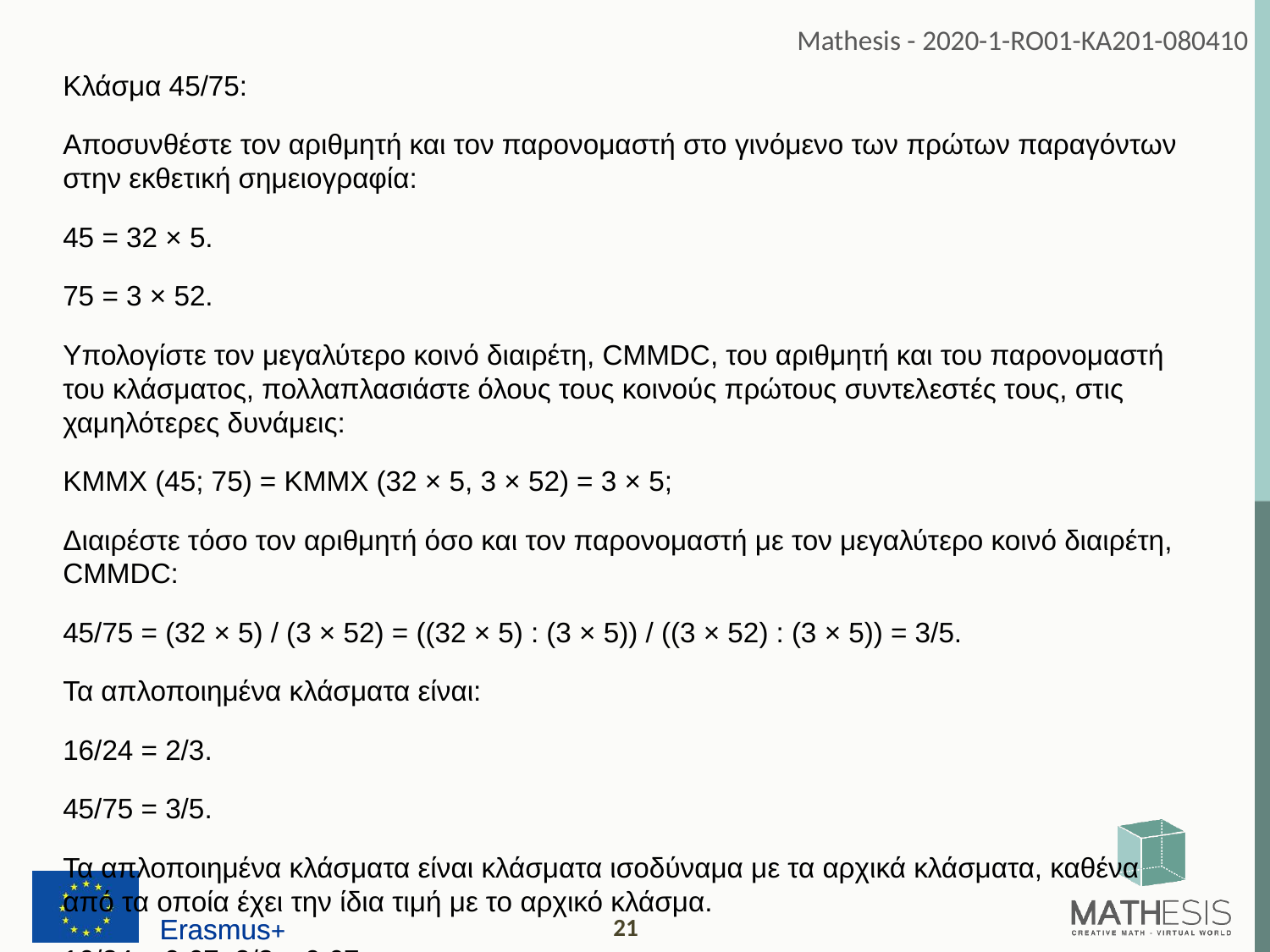

Κλάσμα 45/75:
Αποσυνθέστε τον αριθμητή και τον παρονομαστή στο γινόμενο των πρώτων παραγόντων στην εκθετική σημειογραφία:
45 = 32 × 5.
75 = 3 × 52.
Υπολογίστε τον μεγαλύτερο κοινό διαιρέτη, CMMDC, του αριθμητή και του παρονομαστή του κλάσματος, πολλαπλασιάστε όλους τους κοινούς πρώτους συντελεστές τους, στις χαμηλότερες δυνάμεις:
ΚΜΜΧ (45; 75) = ΚΜΜΧ (32 × 5, 3 × 52) = 3 × 5;
Διαιρέστε τόσο τον αριθμητή όσο και τον παρονομαστή με τον μεγαλύτερο κοινό διαιρέτη, CMMDC:
45/75 = (32 × 5) / (3 × 52) = ((32 × 5) : (3 × 5)) / ((3 × 52) : (3 × 5)) = 3/5.
Τα απλοποιημένα κλάσματα είναι:
16/24 = 2/3.
45/75 = 3/5.
Τα απλοποιημένα κλάσματα είναι κλάσματα ισοδύναμα με τα αρχικά κλάσματα, καθένα από τα οποία έχει την ίδια τιμή με το αρχικό κλάσμα.
16/24 ≈ 0,67; 2/3 ≈ 0,67;
45/75 = 0,6; 3/5 = 0,6.